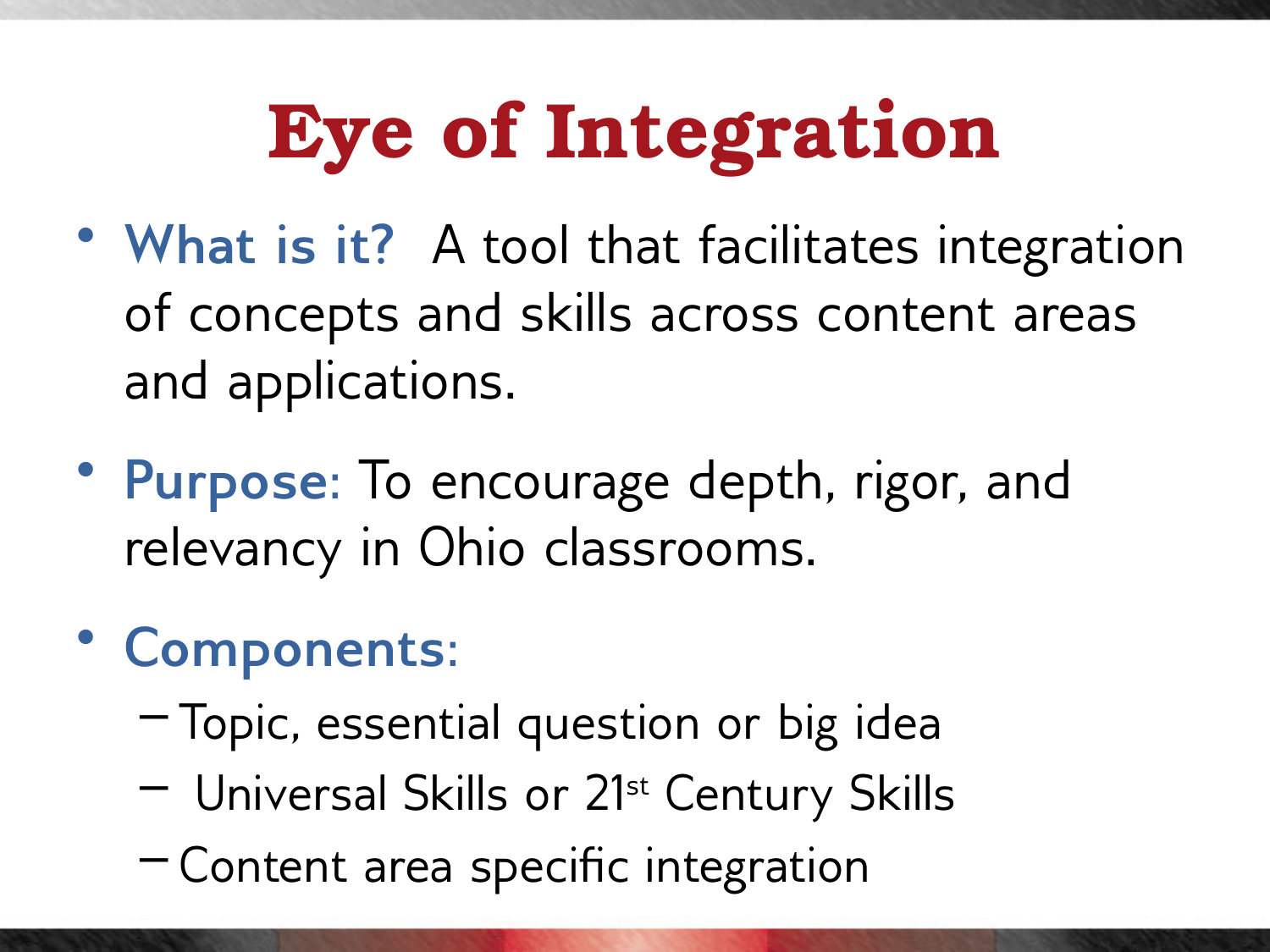

# Eye of Integration
What is it?  A tool that facilitates integration of concepts and skills across content areas and applications.
Purpose: To encourage depth, rigor, and relevancy in Ohio classrooms.
Components:
Topic, essential question or big idea
 Universal Skills or 21st Century Skills
Content area specific integration